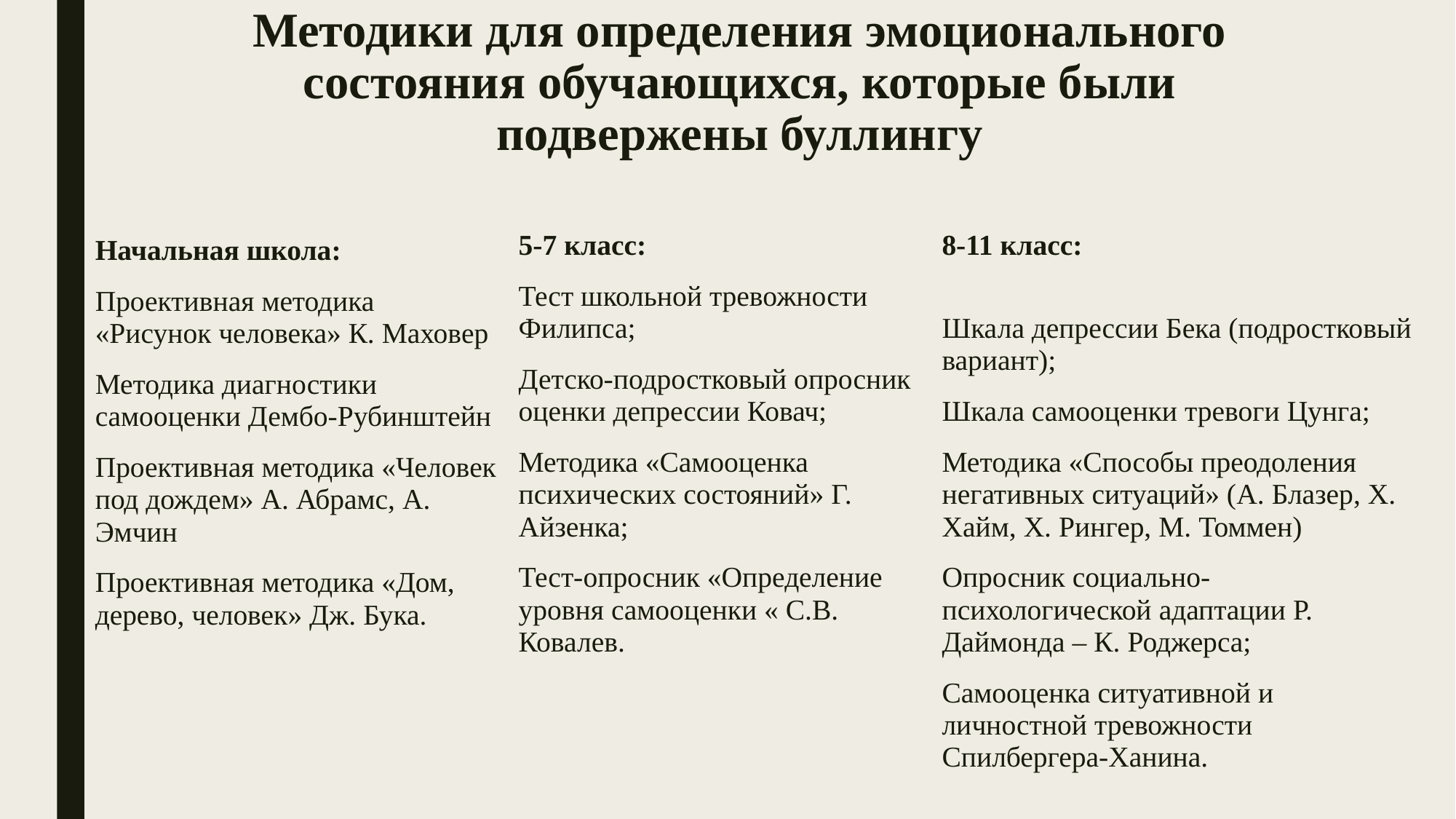

# Методики для определения эмоционального состояния обучающихся, которые были подвержены буллингу

5-7 класс:
Тест школьной тревожности Филипса;
Детско-подростковый опросник оценки депрессии Ковач;
Методика «Самооценка психических состояний» Г. Айзенка;
Тест-опросник «Определение уровня самооценки « С.В. Ковалев.

8-11 класс:
Шкала депрессии Бека (подростковый вариант);
Шкала самооценки тревоги Цунга;
Методика «Способы преодоления негативных ситуаций» (А. Блазер, Х. Хайм, Х. Рингер, М. Томмен)
Опросник социально-психологической адаптации Р. Даймонда – К. Роджерса;
Самооценка ситуативной и личностной тревожности Спилбергера-Ханина.

Начальная школа:
Проективная методика «Рисунок человека» К. Маховер
Методика диагностики самооценки Дембо-Рубинштейн
Проективная методика «Человек под дождем» А. Абрамс, А. Эмчин
Проективная методика «Дом, дерево, человек» Дж. Бука.